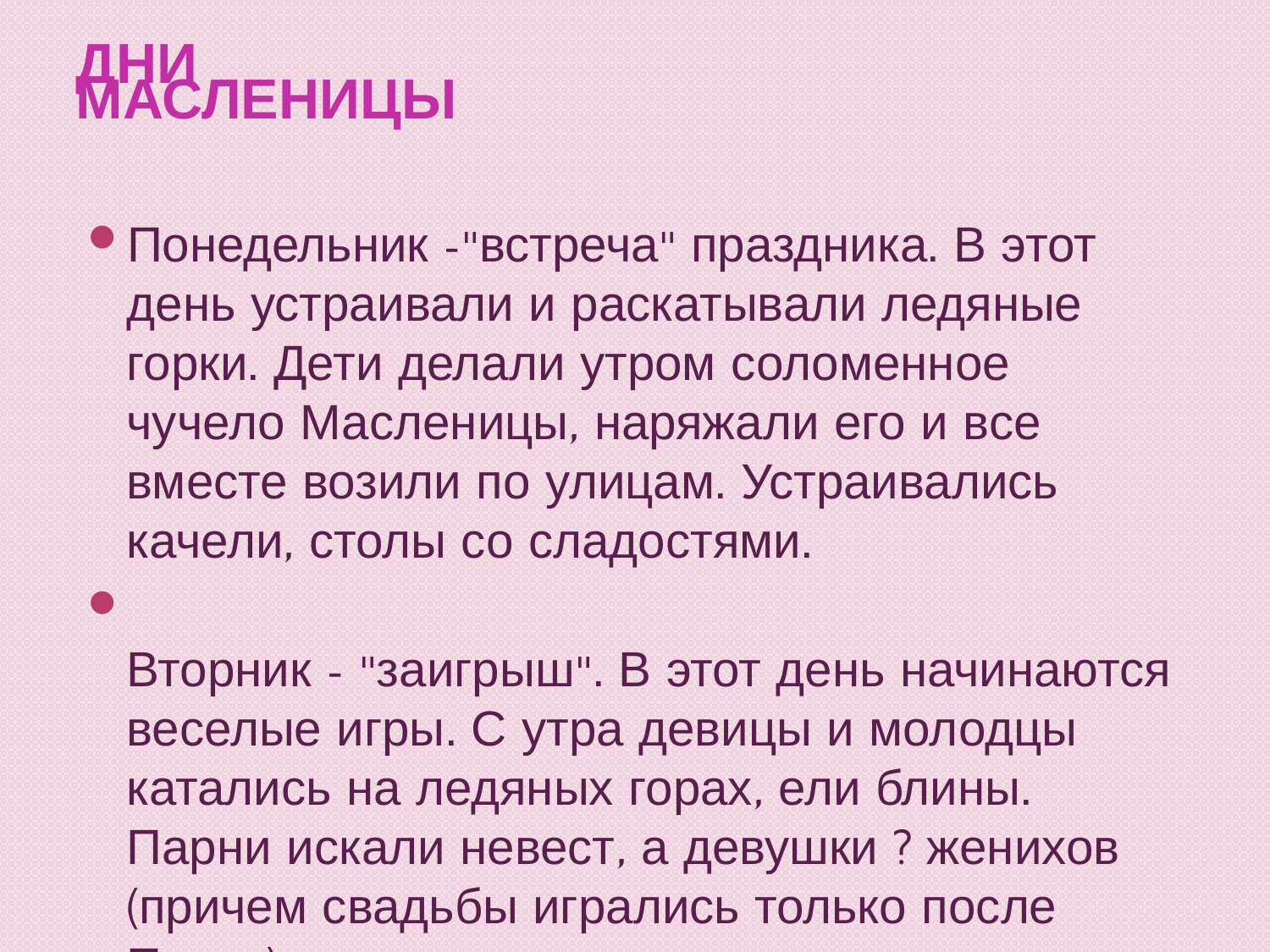

# Дни масленицы

Понедельник -"встреча" праздника. В этот день устраивали и раскатывали ледяные горки. Дети делали утром соломенное чучело Масленицы, наряжали его и все вместе возили по улицам. Устраивались качели, столы со сладостями.
Вторник - "заигрыш". В этот день начинаются веселые игры. С утра девицы и молодцы катались на ледяных горах, ели блины. Парни искали невест, а девушки ? женихов (причем свадьбы игрались только после Пасхи).